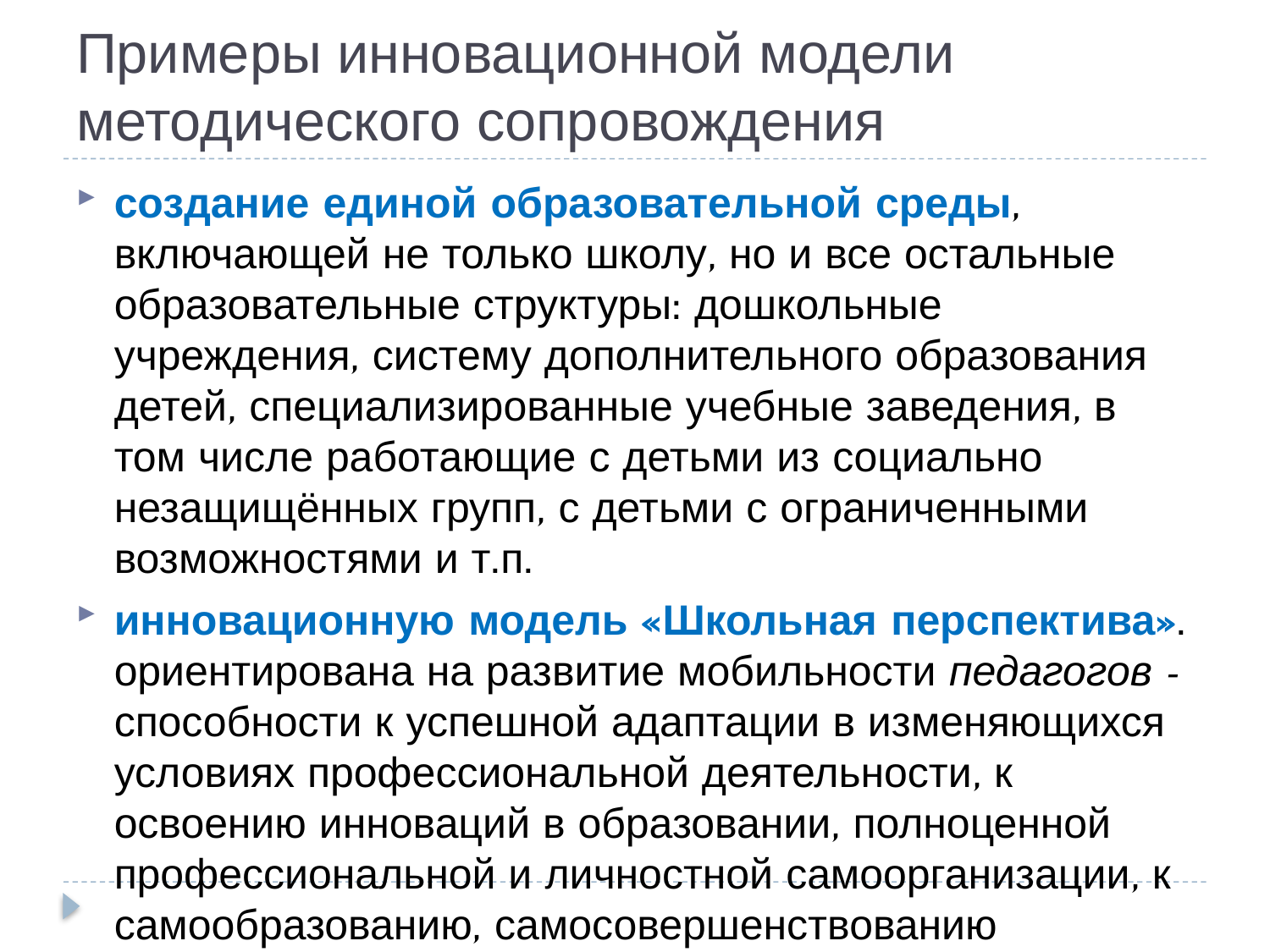

# Примеры инновационной модели методического сопровождения
создание единой образовательной среды, включающей не только школу, но и все остальные образовательные структуры: дошкольные учреждения, систему дополнительного образования детей, специализированные учебные заведения, в том числе работающие с детьми из социально незащищённых групп, с детьми с ограниченными возможностями и т.п.
инновационную модель «Школьная перспектива». ориентирована на развитие мобильности педагогов - способности к успешной адаптации в изменяющихся условиях профессиональной деятельности, к освоению инноваций в образовании, полноценной профессиональной и личностной самоорганизации, к самообразованию, самосовершенствованию